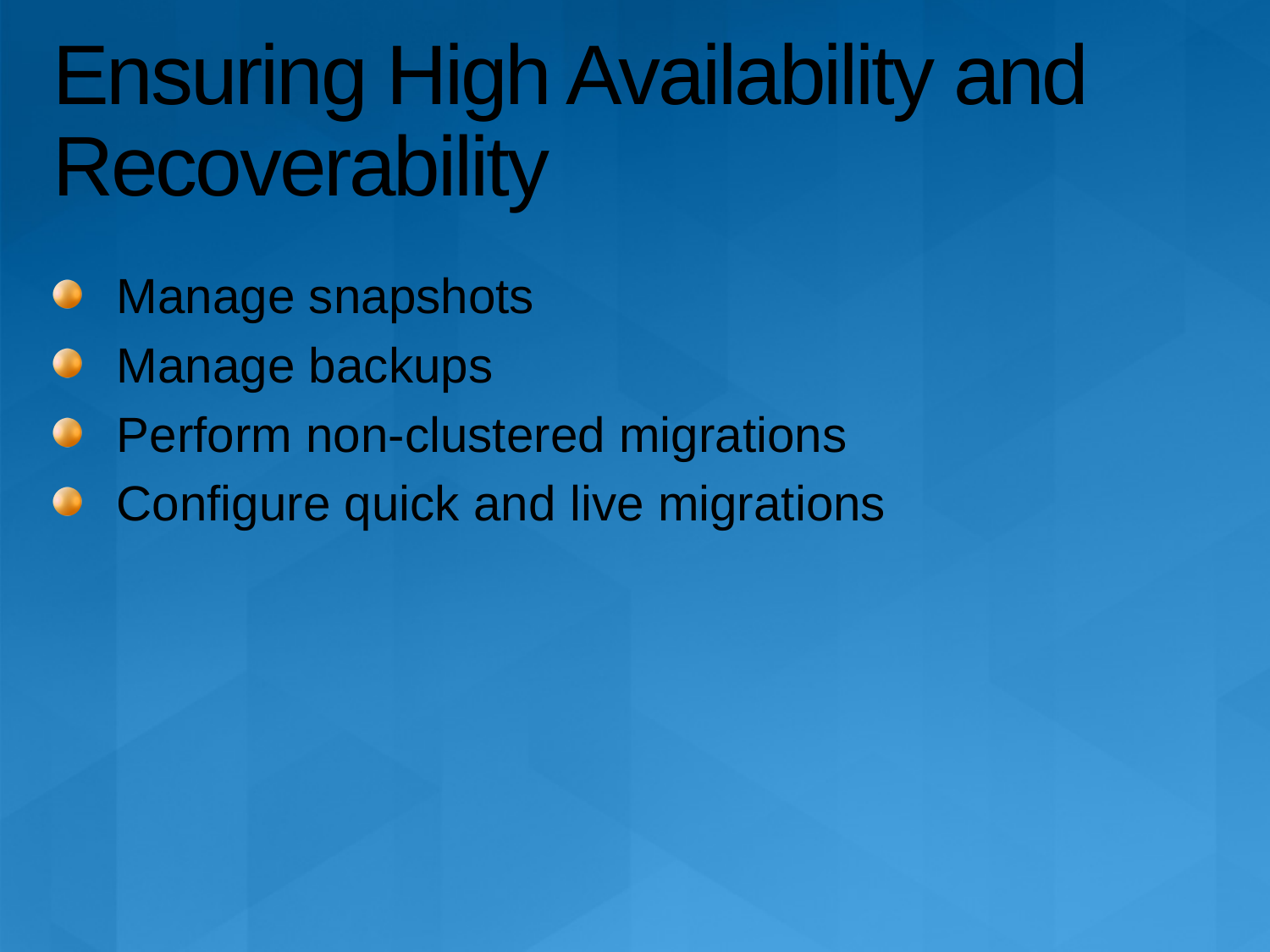

# Ensuring High Availability and Recoverability
Manage snapshots
Manage backups
Perform non-clustered migrations
Configure quick and live migrations